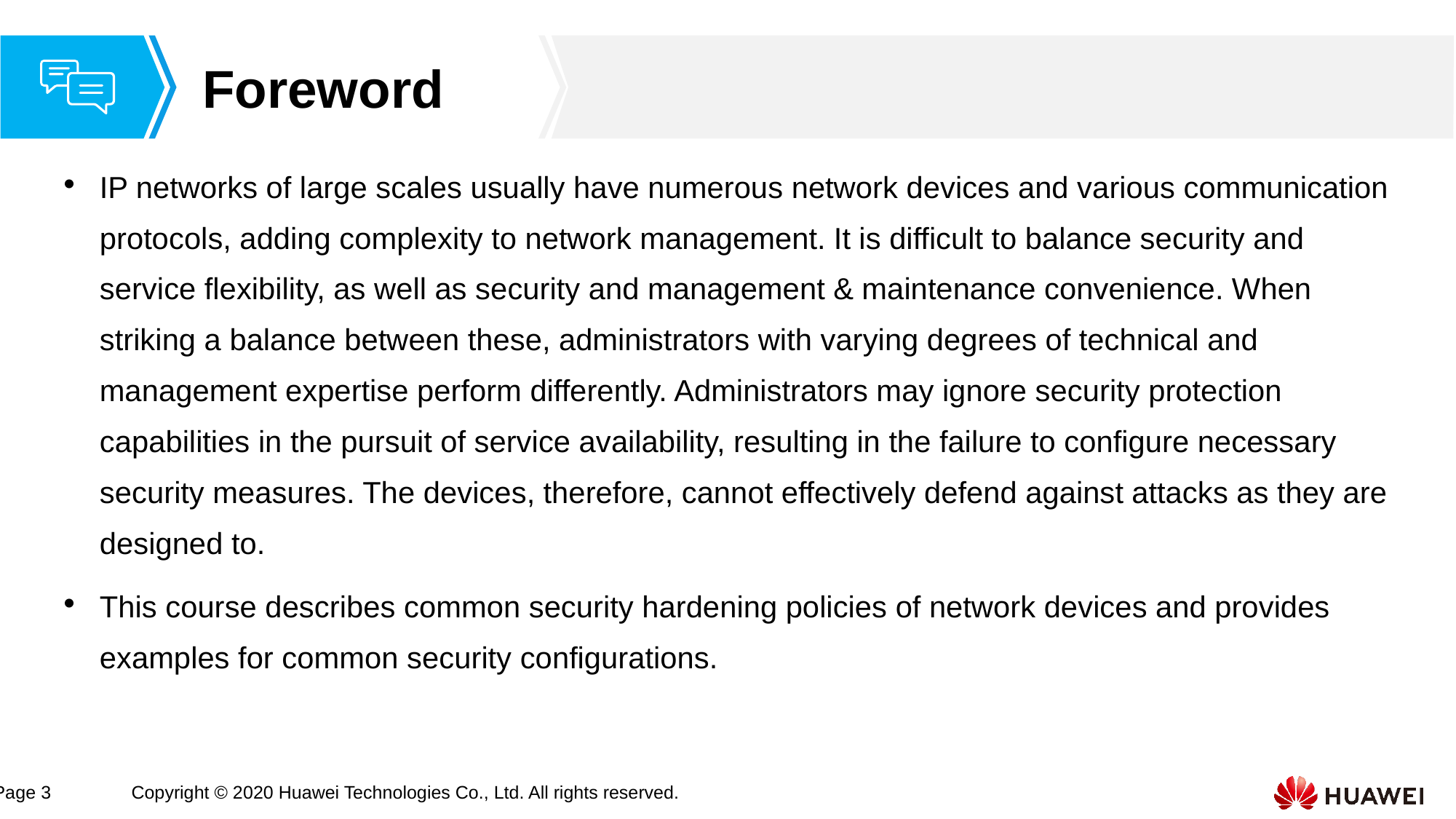

IP networks of large scales usually have numerous network devices and various communication protocols, adding complexity to network management. It is difficult to balance security and service flexibility, as well as security and management & maintenance convenience. When striking a balance between these, administrators with varying degrees of technical and management expertise perform differently. Administrators may ignore security protection capabilities in the pursuit of service availability, resulting in the failure to configure necessary security measures. The devices, therefore, cannot effectively defend against attacks as they are designed to.
This course describes common security hardening policies of network devices and provides examples for common security configurations.